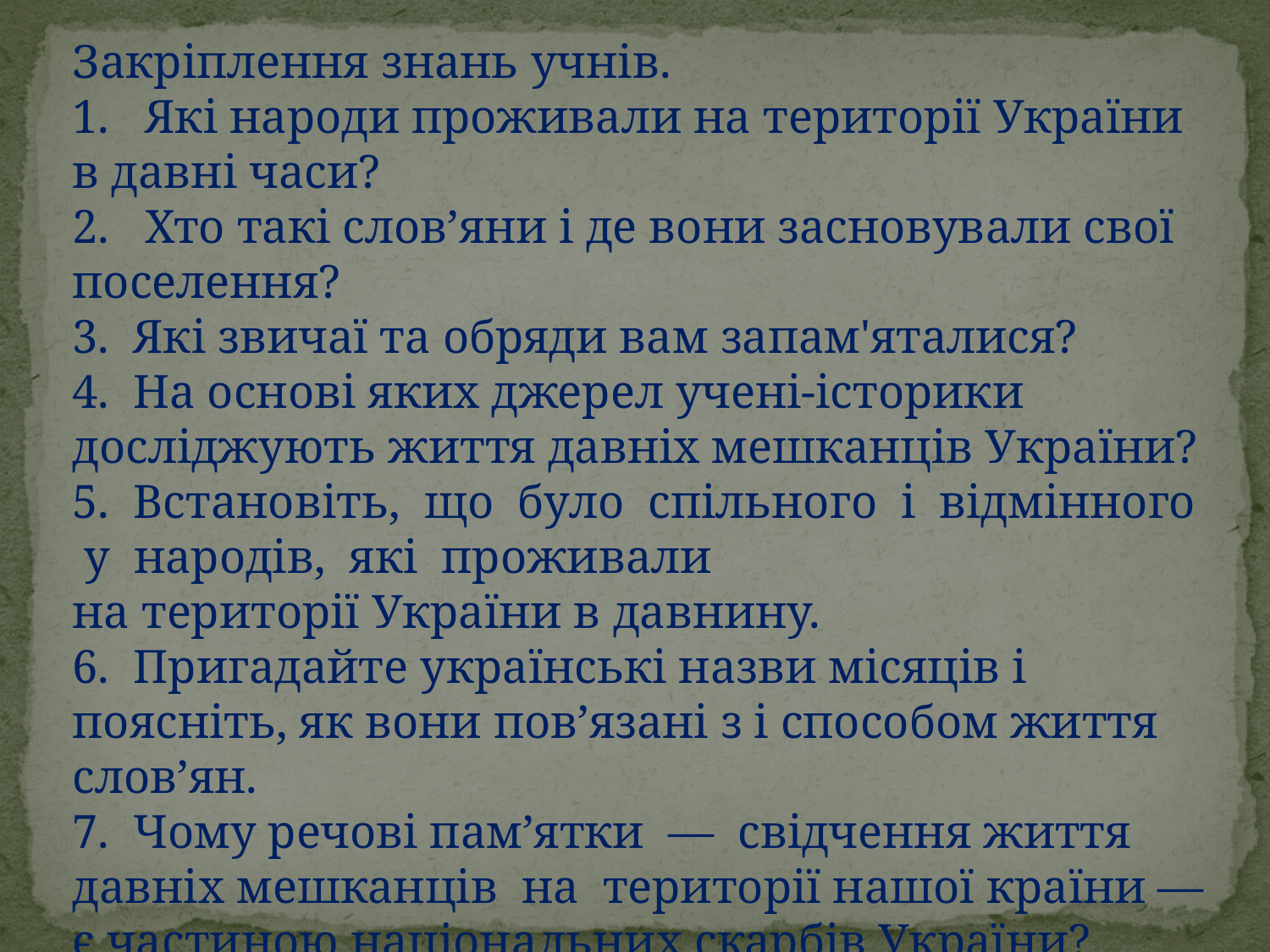

Закріплення знань учнів.
1.   Які народи проживали на території України в давні часи?
2.   Хто такі слов’яни і де вони засновували свої поселення?
3.  Які звичаї та обряди вам запам'яталися?
4.  На основі яких джерел учені-історики досліджують життя давніх мешканців України?
5.  Встановіть,  що  було  спільного  і  відмінного  у  народів,  які  проживали
на території України в давнину.
6.  Пригадайте українські назви місяців і поясніть, як вони пов’язані з і способом життя слов’ян.
7.  Чому речові пам’ятки  —  свідчення життя давніх мешканців  на  території нашої країни — є частиною національних скарбів України?
#